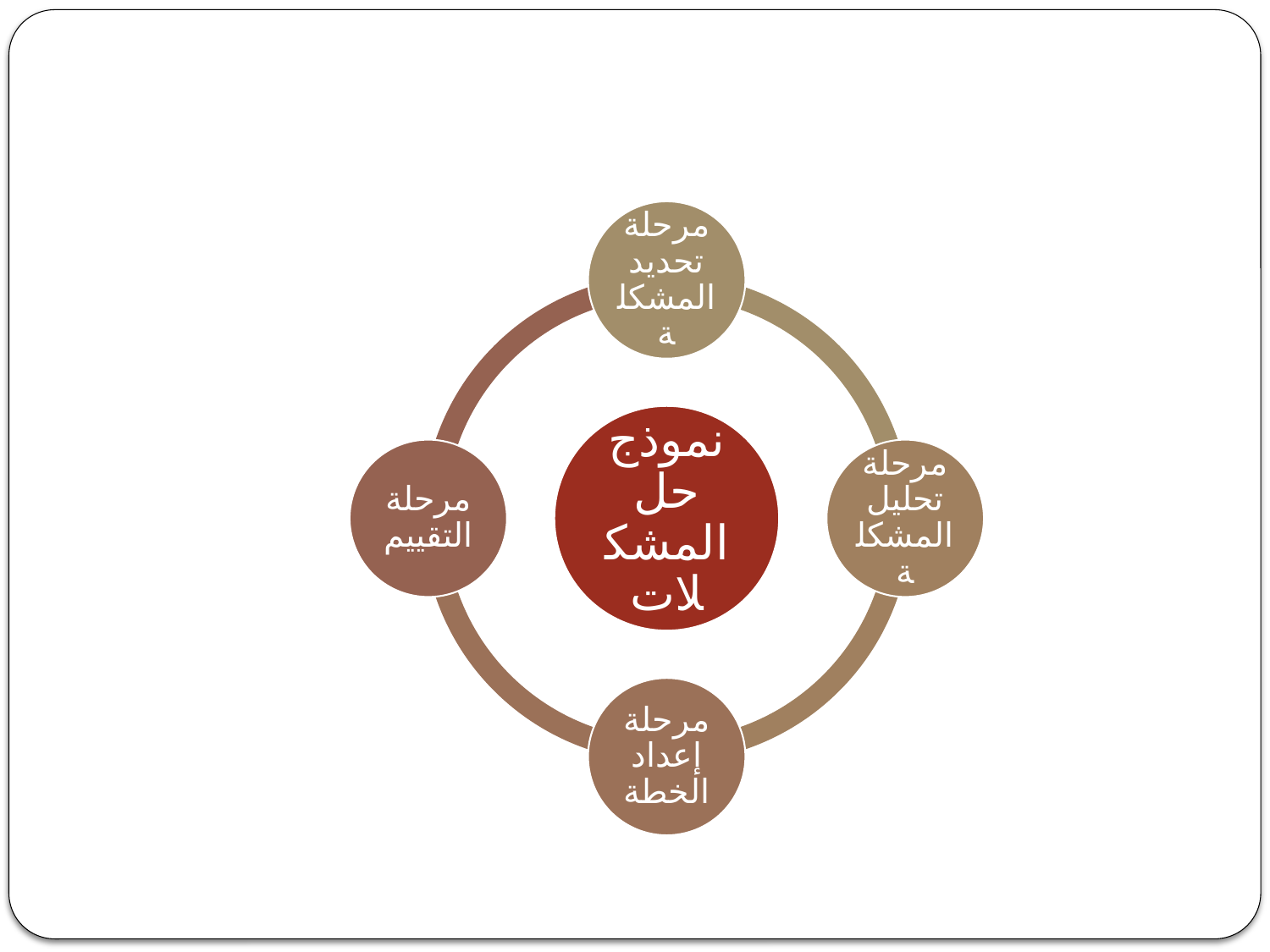

#
نموذج حل المشكلات
مرحلة تحديد المشكلة
مرحلة تحليل المشكلة
مرحلة إعداد الخطة
مرحلة التقييم